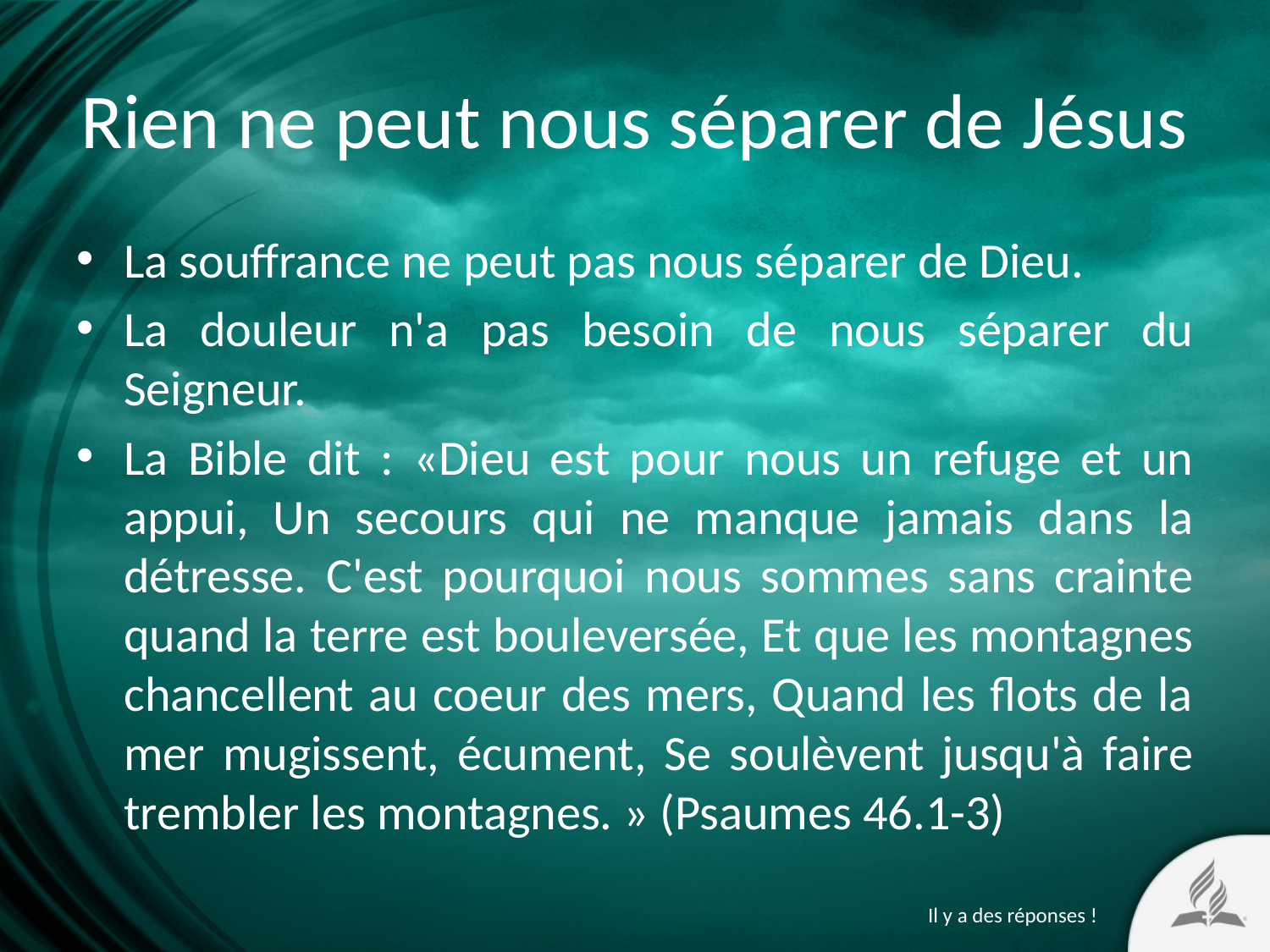

# Rien ne peut nous séparer de Jésus
La souffrance ne peut pas nous séparer de Dieu.
La douleur n'a pas besoin de nous séparer du Seigneur.
La Bible dit : «Dieu est pour nous un refuge et un appui, Un secours qui ne manque jamais dans la détresse. C'est pourquoi nous sommes sans crainte quand la terre est bouleversée, Et que les montagnes chancellent au coeur des mers, Quand les flots de la mer mugissent, écument, Se soulèvent jusqu'à faire trembler les montagnes. » (Psaumes 46.1-3)
Il y a des réponses !